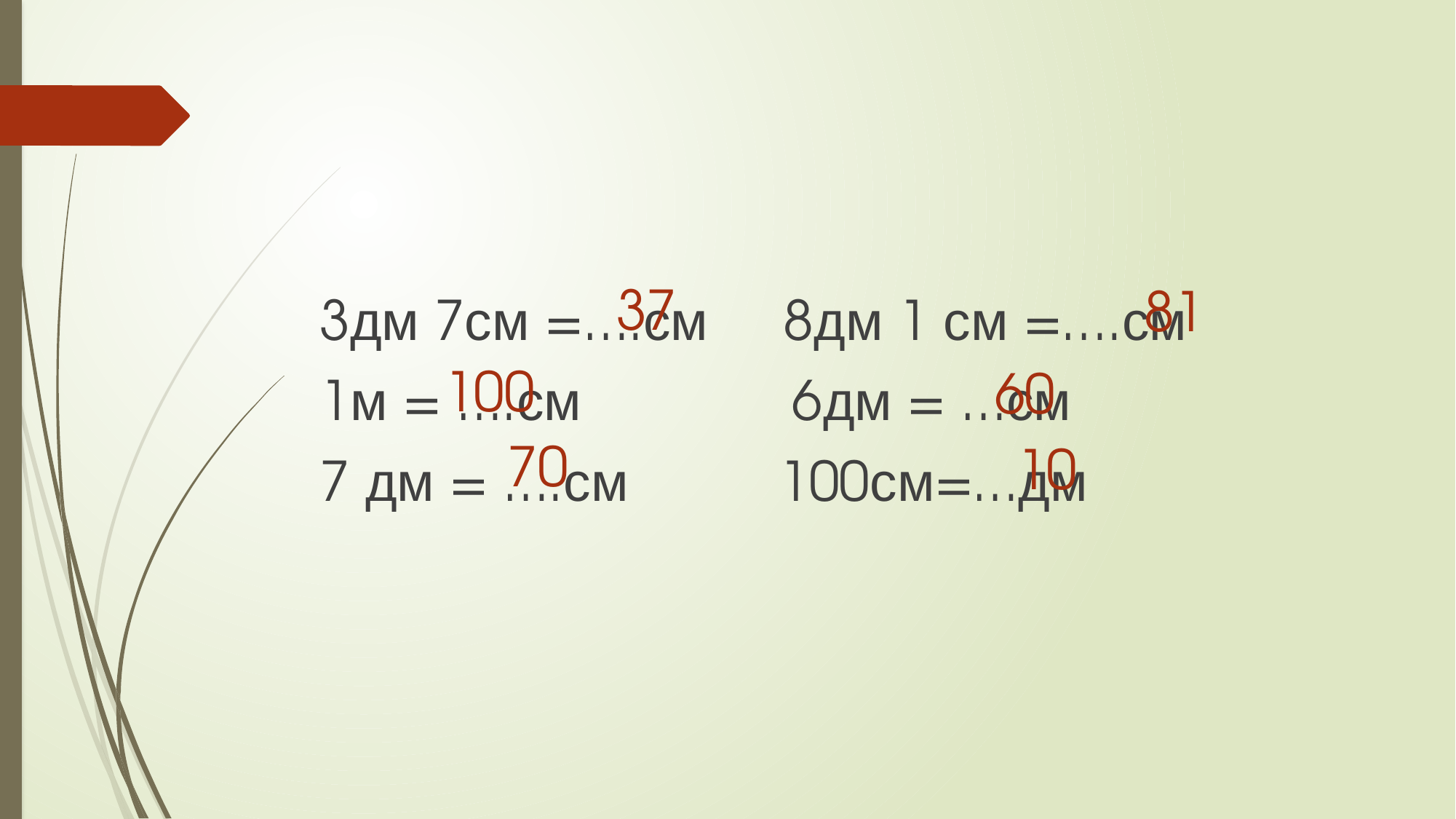

3дм 7см =….см     8дм 1 см =….см
1м = ….см              6дм = …см
7 дм = ….см          100см=…дм

37
81
60
100
70
10